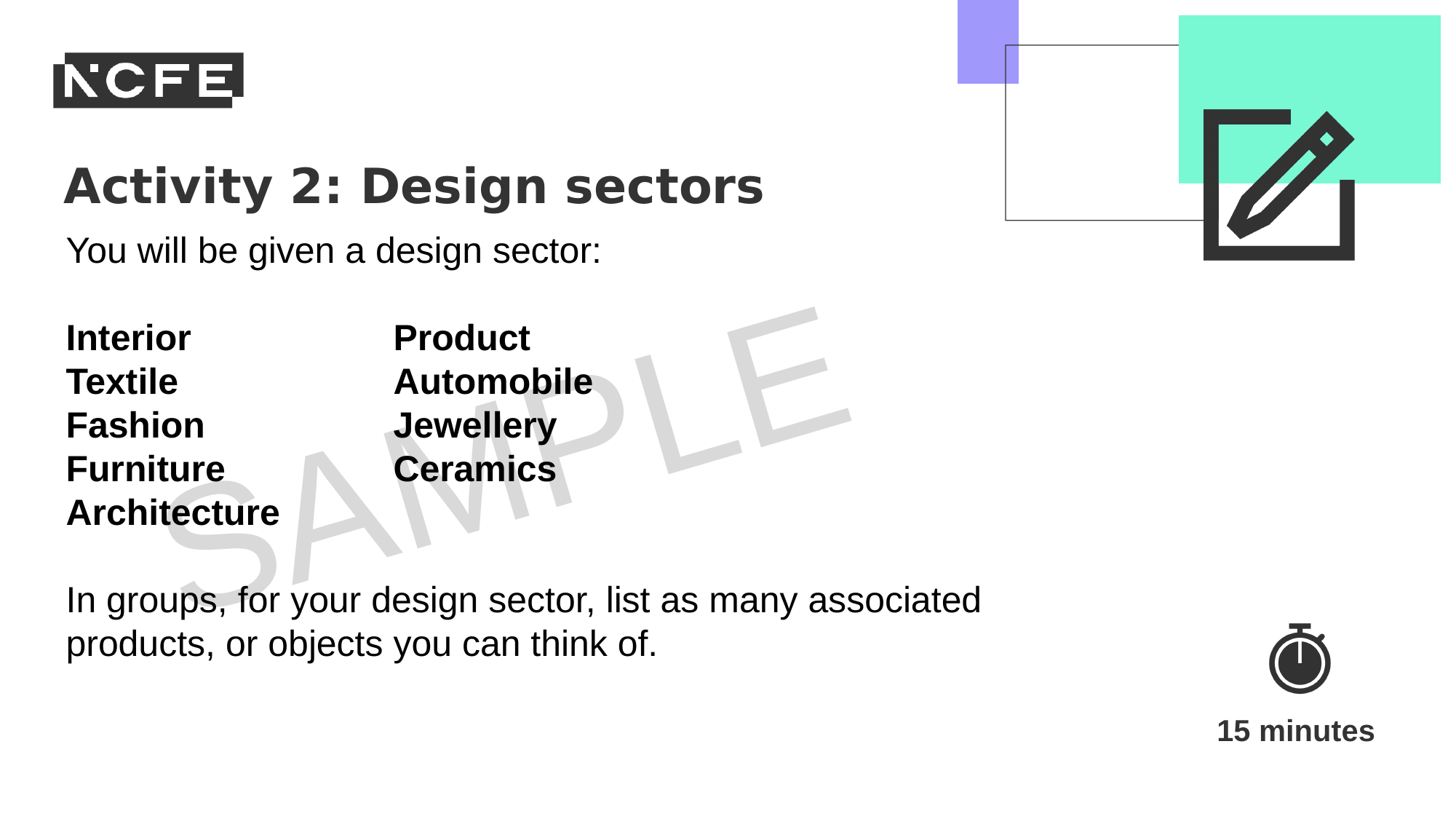

Activity 2: Design sectors
You will be given a design sector:

Interior 		Product
Textile 		Automobile
Fashion 		Jewellery
Furniture 		Ceramics
Architecture

In groups, for your design sector, list as many associated products, or objects you can think of.
15 minutes